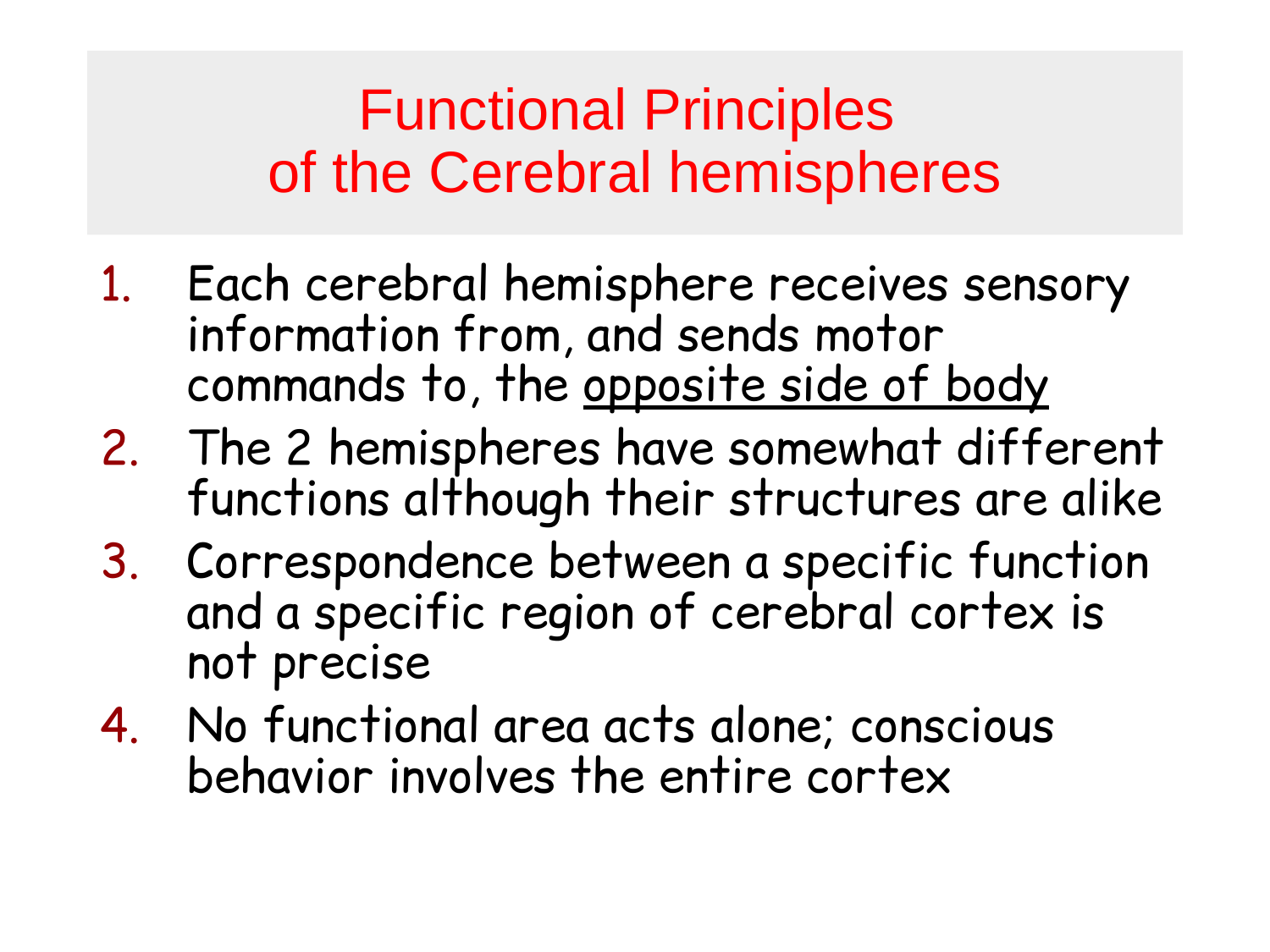

# Functional Principles of the Cerebral hemispheres
Each cerebral hemisphere receives sensory information from, and sends motor commands to, the opposite side of body
The 2 hemispheres have somewhat different functions although their structures are alike
Correspondence between a specific function and a specific region of cerebral cortex is not precise
No functional area acts alone; conscious behavior involves the entire cortex